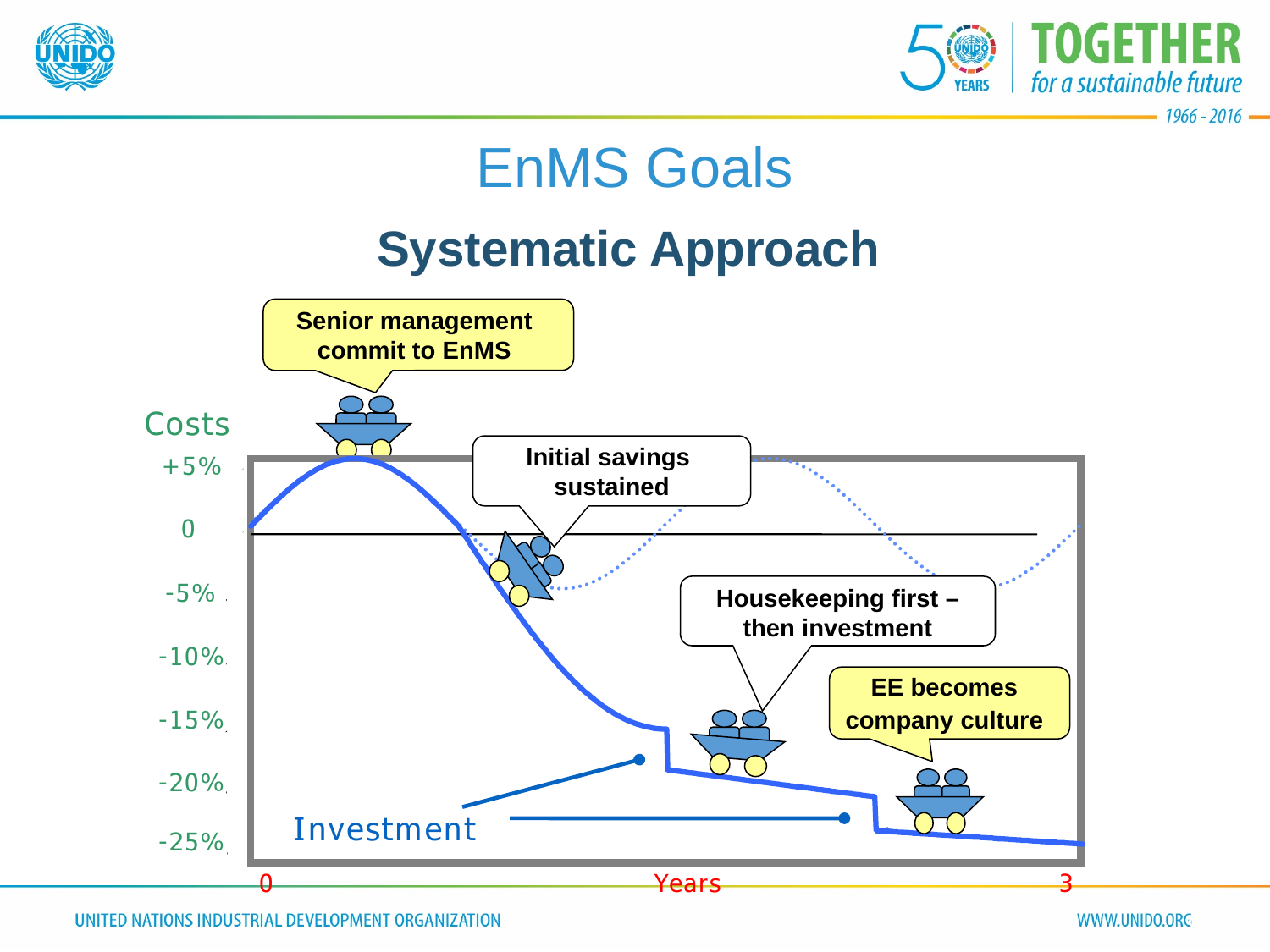

EnMS Goals
Systematic Approach
Senior management commit to EnMS

Costs
+5%

0

-5%

-10%

-15%

-20%

-25%

Initial savings
sustained

Housekeeping first – then investment

EE becomes company culture

Investment

0
Years
3
8